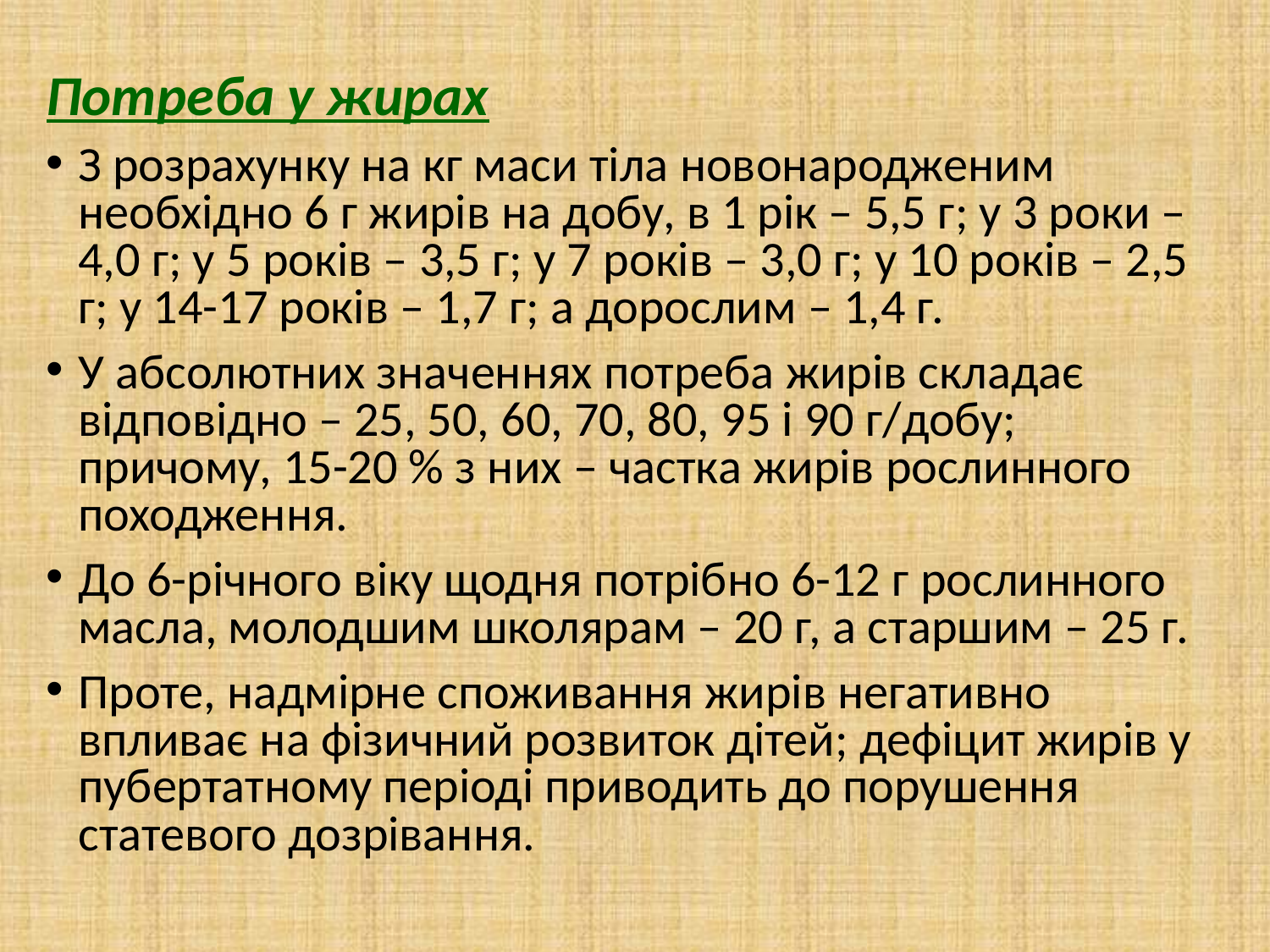

Потреба у жирах
З розрахунку на кг маси тіла новонародженим необхідно 6 г жирів на добу, в 1 рік – 5,5 г; у 3 роки – 4,0 г; у 5 років – 3,5 г; у 7 років – 3,0 г; у 10 років – 2,5 г; у 14-17 років – 1,7 г; а дорослим – 1,4 г.
У абсолютних значеннях потреба жирів складає відповідно – 25, 50, 60, 70, 80, 95 і 90 г/добу; причому, 15-20 % з них – частка жирів рослинного походження.
До 6-річного віку щодня потрібно 6-12 г рослинного масла, молодшим школярам – 20 г, а старшим – 25 г.
Проте, надмірне споживання жирів негативно впливає на фізичний розвиток дітей; дефіцит жирів у пубертатному періоді приводить до порушення статевого дозрівання.